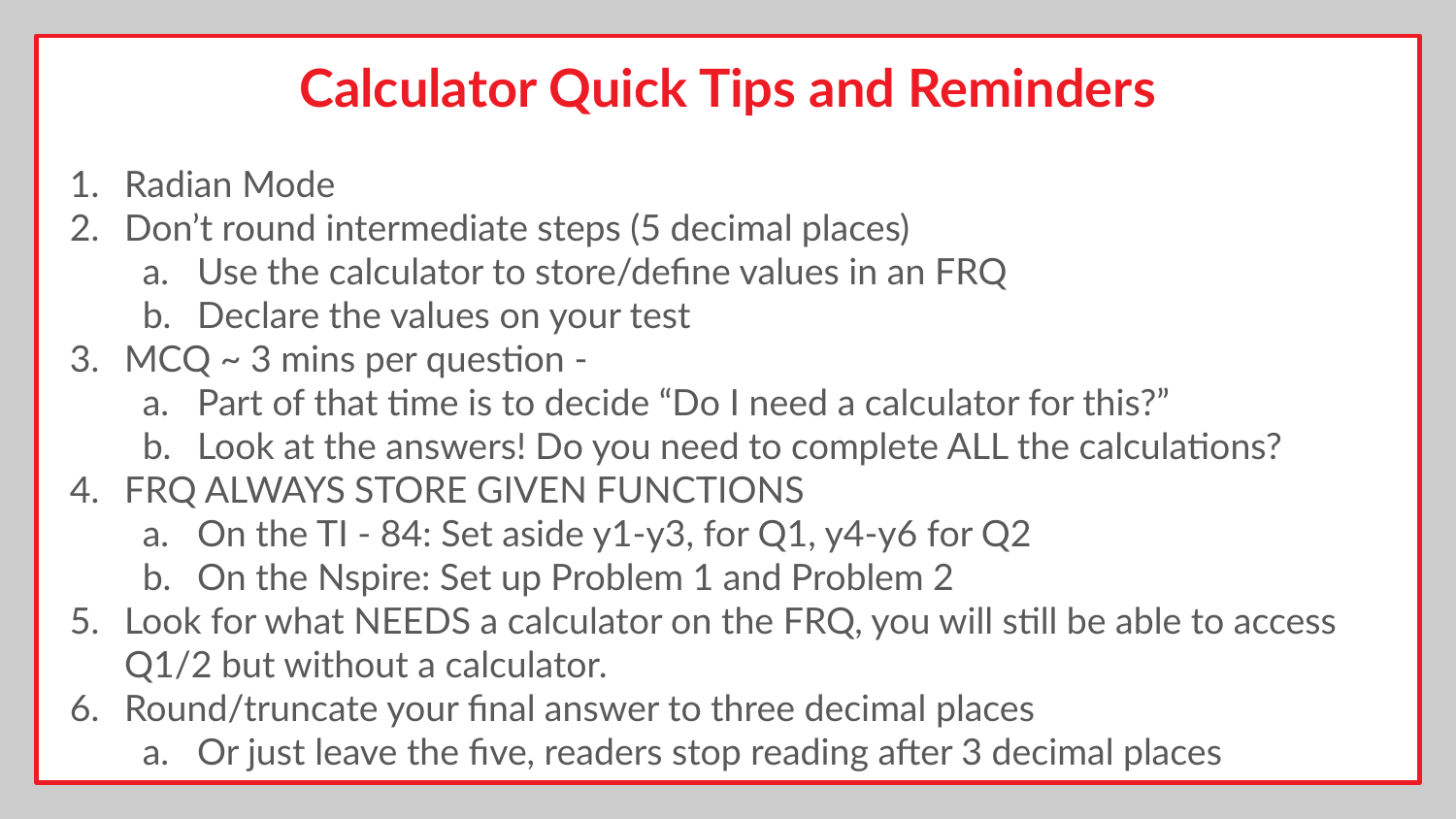

Calculator Quick Tips and Reminders

Radian Mode
Don’t round intermediate steps (5 decimal places)
Use the calculator to store/define values in an FRQ
Declare the values on your test
MCQ ~ 3 mins per question -
Part of that time is to decide “Do I need a calculator for this?”
Look at the answers! Do you need to complete ALL the calculations?
FRQ ALWAYS STORE GIVEN FUNCTIONS
On the TI - 84: Set aside y1-y3, for Q1, y4-y6 for Q2
On the Nspire: Set up Problem 1 and Problem 2
Look for what NEEDS a calculator on the FRQ, you will still be able to access Q1/2 but without a calculator.
Round/truncate your final answer to three decimal places
Or just leave the five, readers stop reading after 3 decimal places